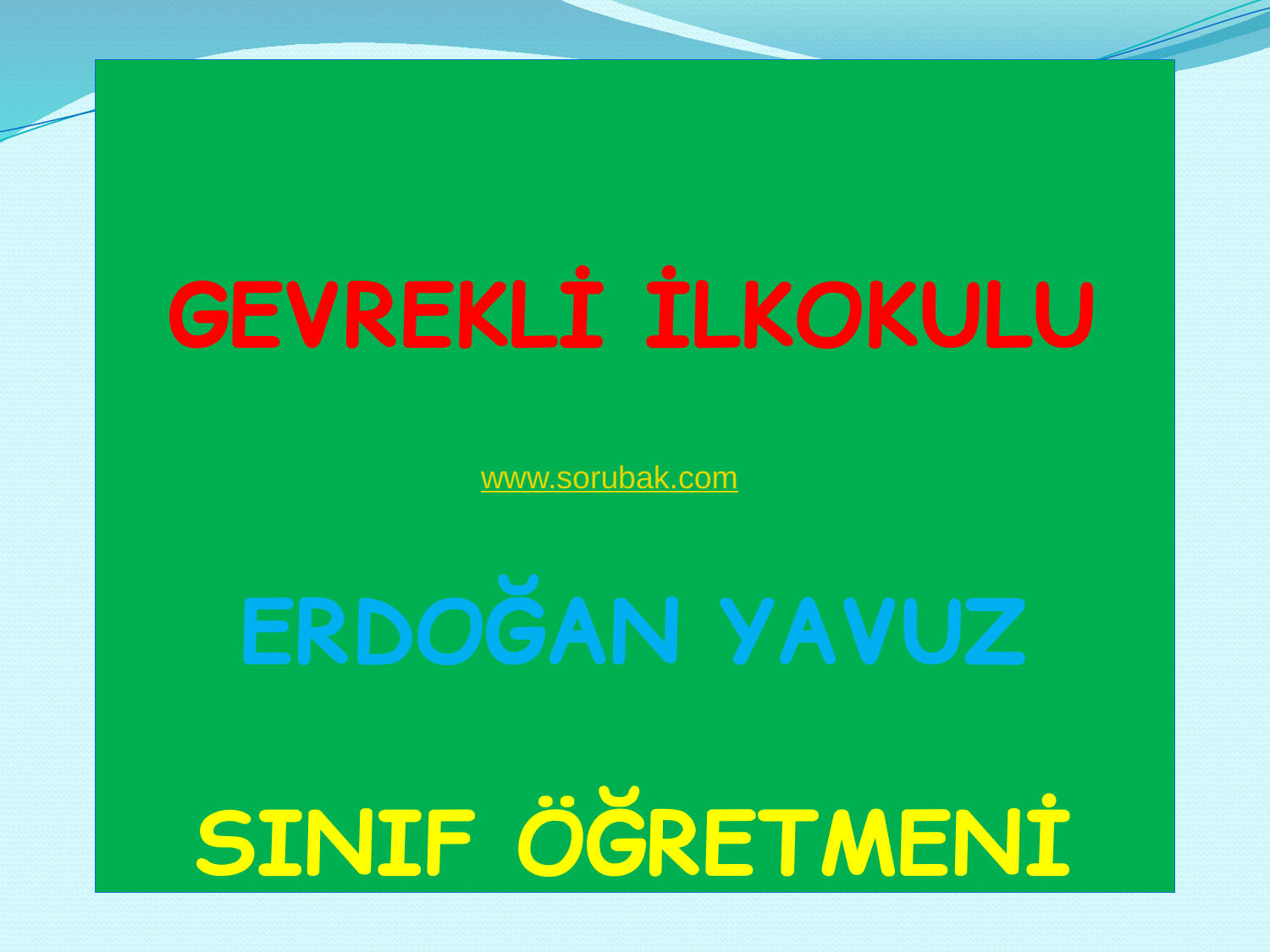

# GEVREKLİ İLKOKULU ERDOĞAN YAVUZ SINIF ÖĞRETMENİ
www.sorubak.com